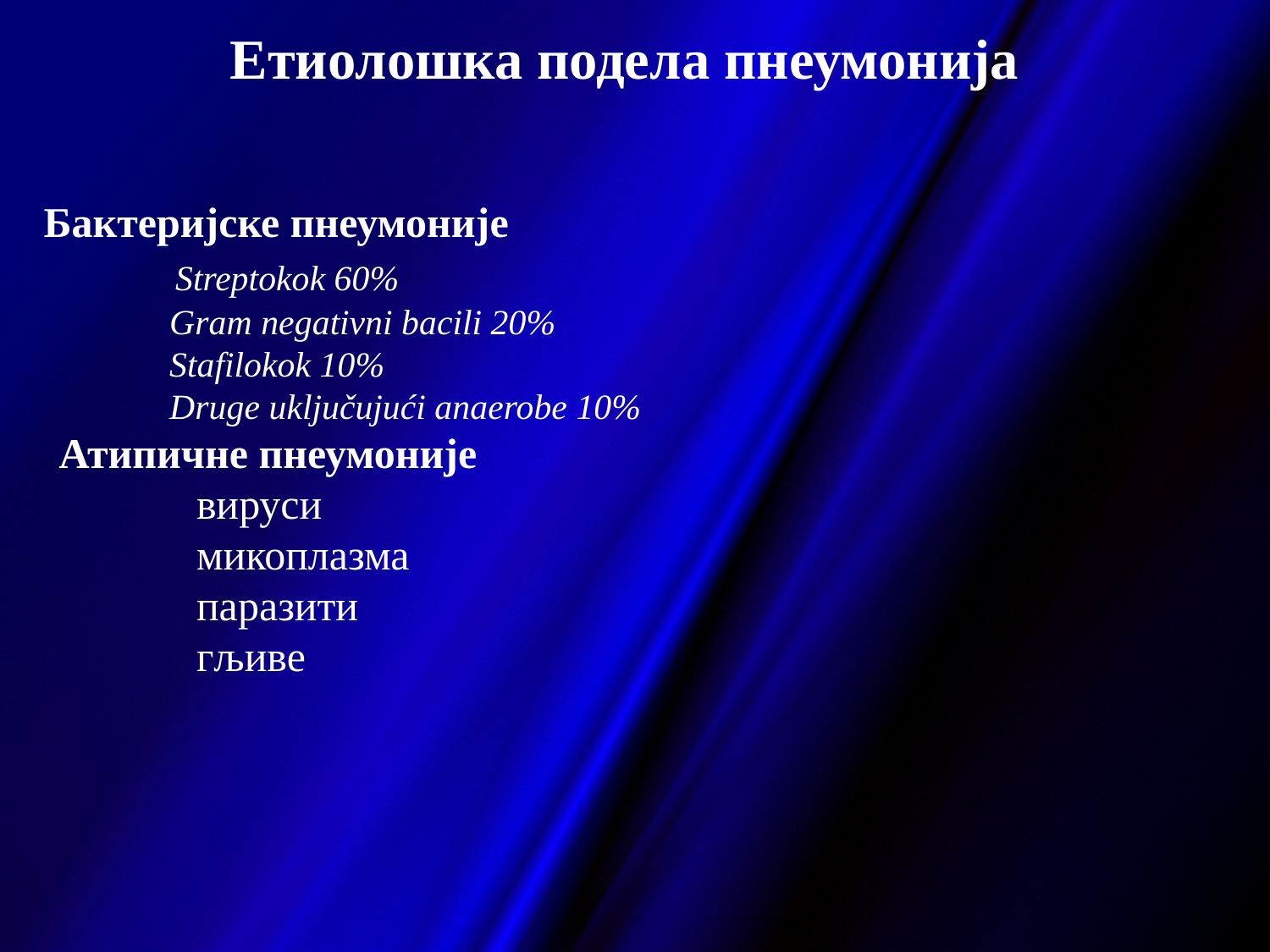

Етиолошка подела пнеумонија
 Бактеријске пнеумоније
              Streptokok 60%
                Gram negativni bacili 20%
                Stafilokok 10%
                Druge uključujući anaerobe 10%
   Атипичне пнеумоније
                вируси
                микоплазма
                паразити
                гљиве